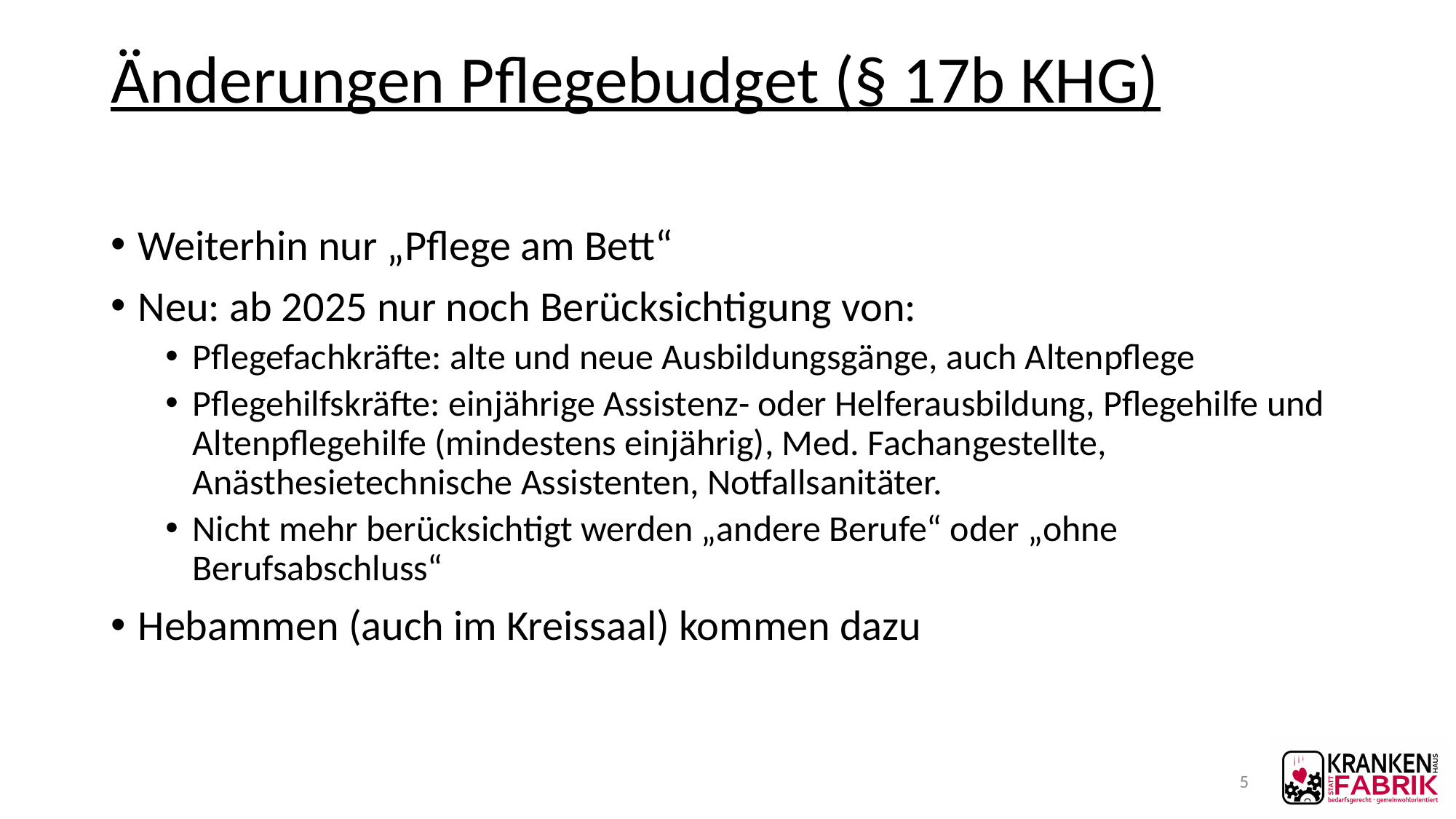

# Änderungen Pflegebudget (§ 17b KHG)
Weiterhin nur „Pflege am Bett“
Neu: ab 2025 nur noch Berücksichtigung von:
Pflegefachkräfte: alte und neue Ausbildungsgänge, auch Altenpflege
Pflegehilfskräfte: einjährige Assistenz- oder Helferausbildung, Pflegehilfe und Altenpflegehilfe (mindestens einjährig), Med. Fachangestellte, Anästhesietechnische Assistenten, Notfallsanitäter.
Nicht mehr berücksichtigt werden „andere Berufe“ oder „ohne Berufsabschluss“
Hebammen (auch im Kreissaal) kommen dazu

5